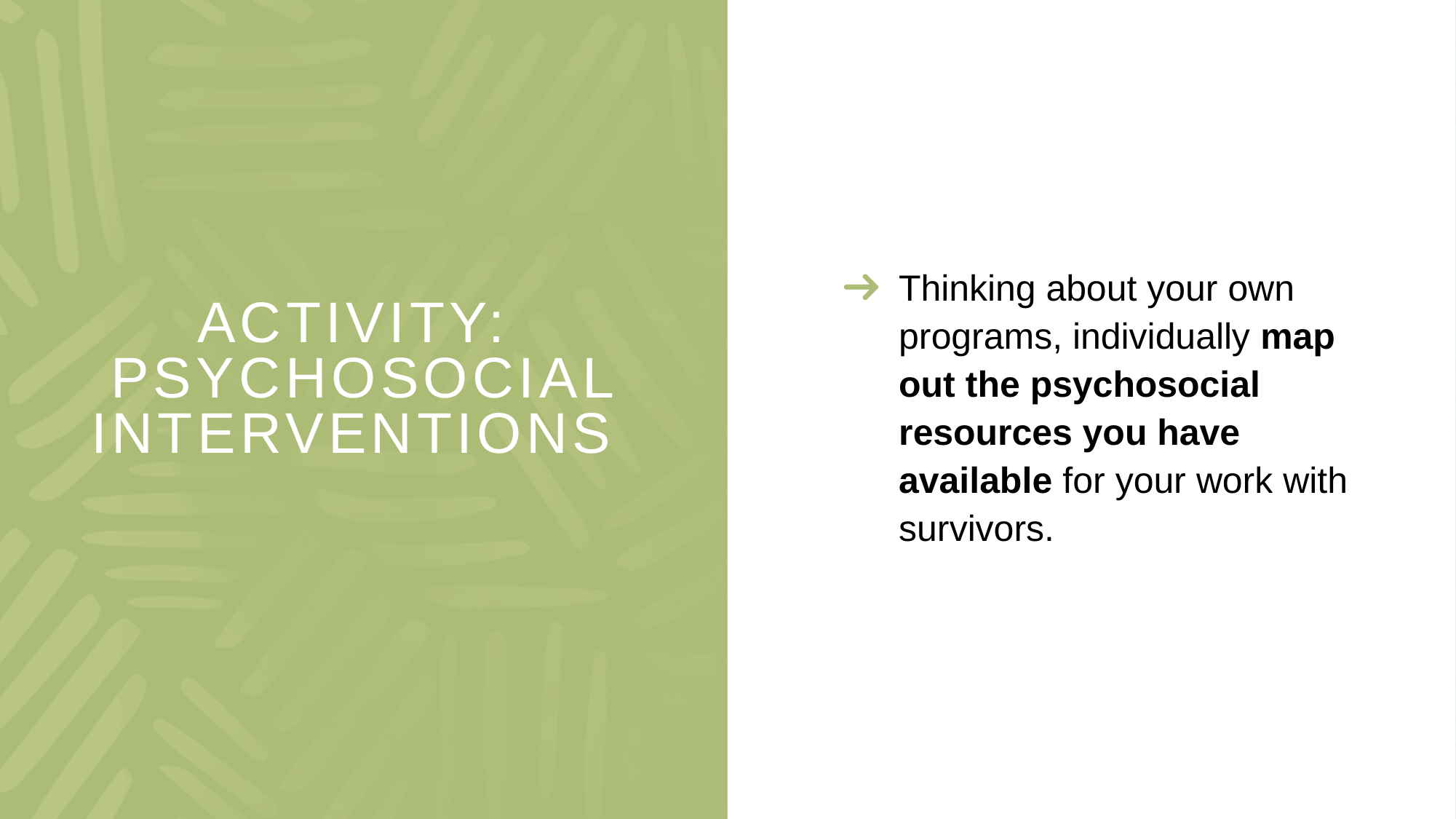

Thinking about your own programs, individually map out the psychosocial resources you have available for your work with survivors.
# Activity: Psychosocial interventions